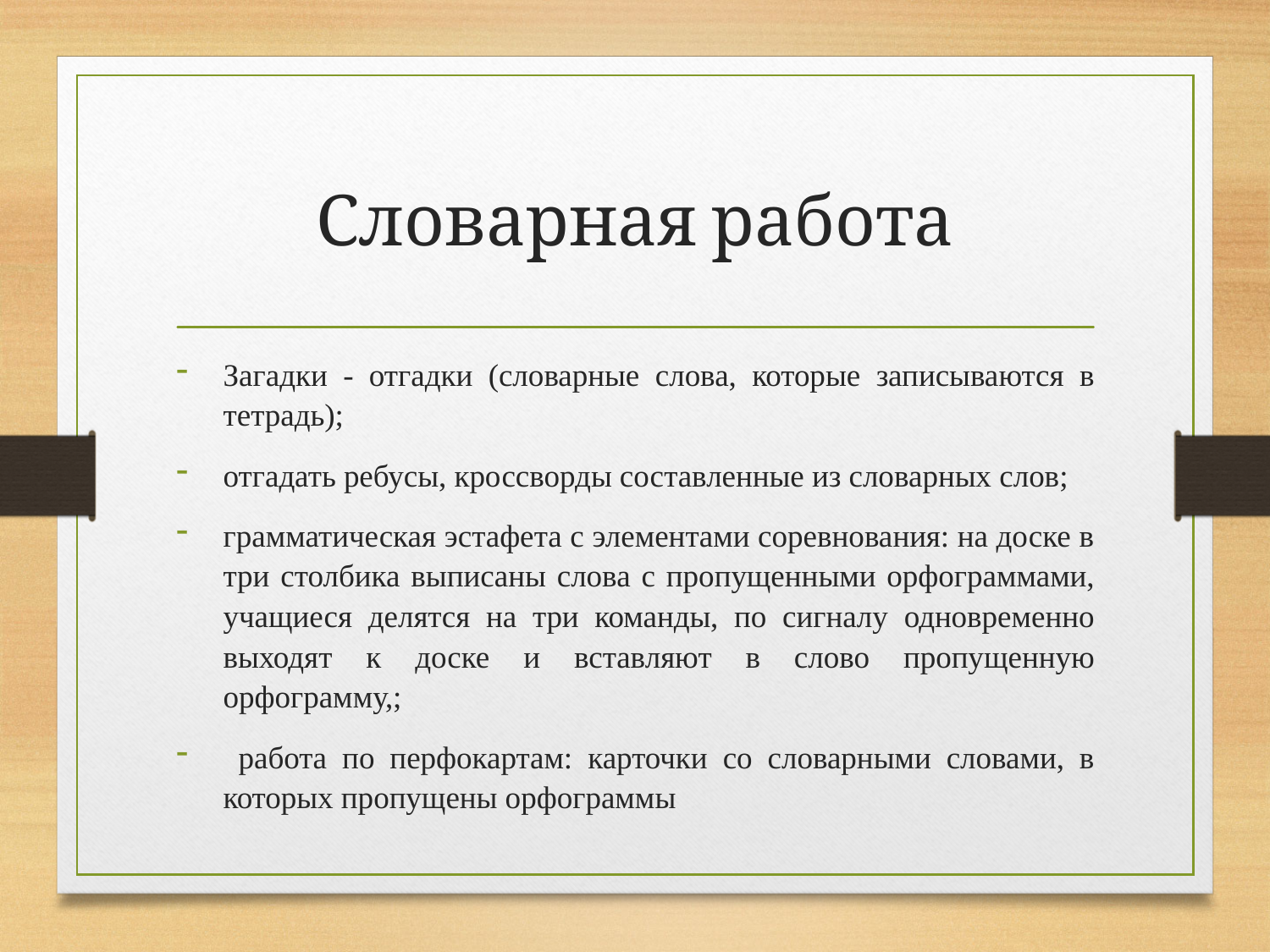

# Словарная работа
Загадки - отгадки (словарные слова, которые записываются в тетрадь);
отгадать ребусы, кроссворды составленные из словарных слов;
грамматическая эстафета с элементами соревнования: на доске в три столбика выписаны слова с пропущенными орфограммами, учащиеся делятся на три команды, по сигналу одновременно выходят к доске и вставляют в слово пропущенную орфограмму,;
 работа по перфокартам: карточки со словарными словами, в которых пропущены орфограммы